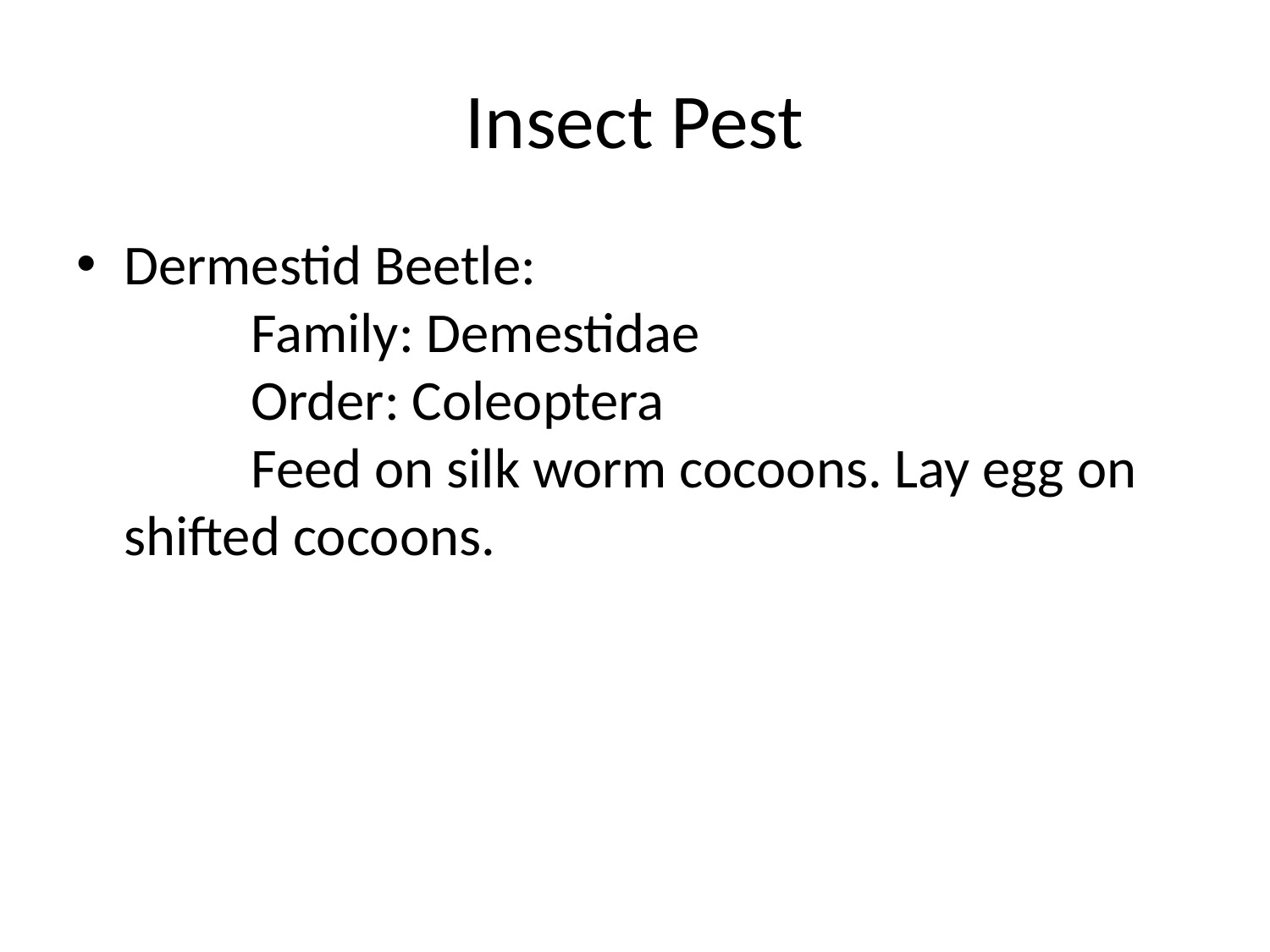

# Insect Pest
Dermestid Beetle:
	Family: Demestidae
	Order: Coleoptera
	Feed on silk worm cocoons. Lay egg on shifted cocoons.